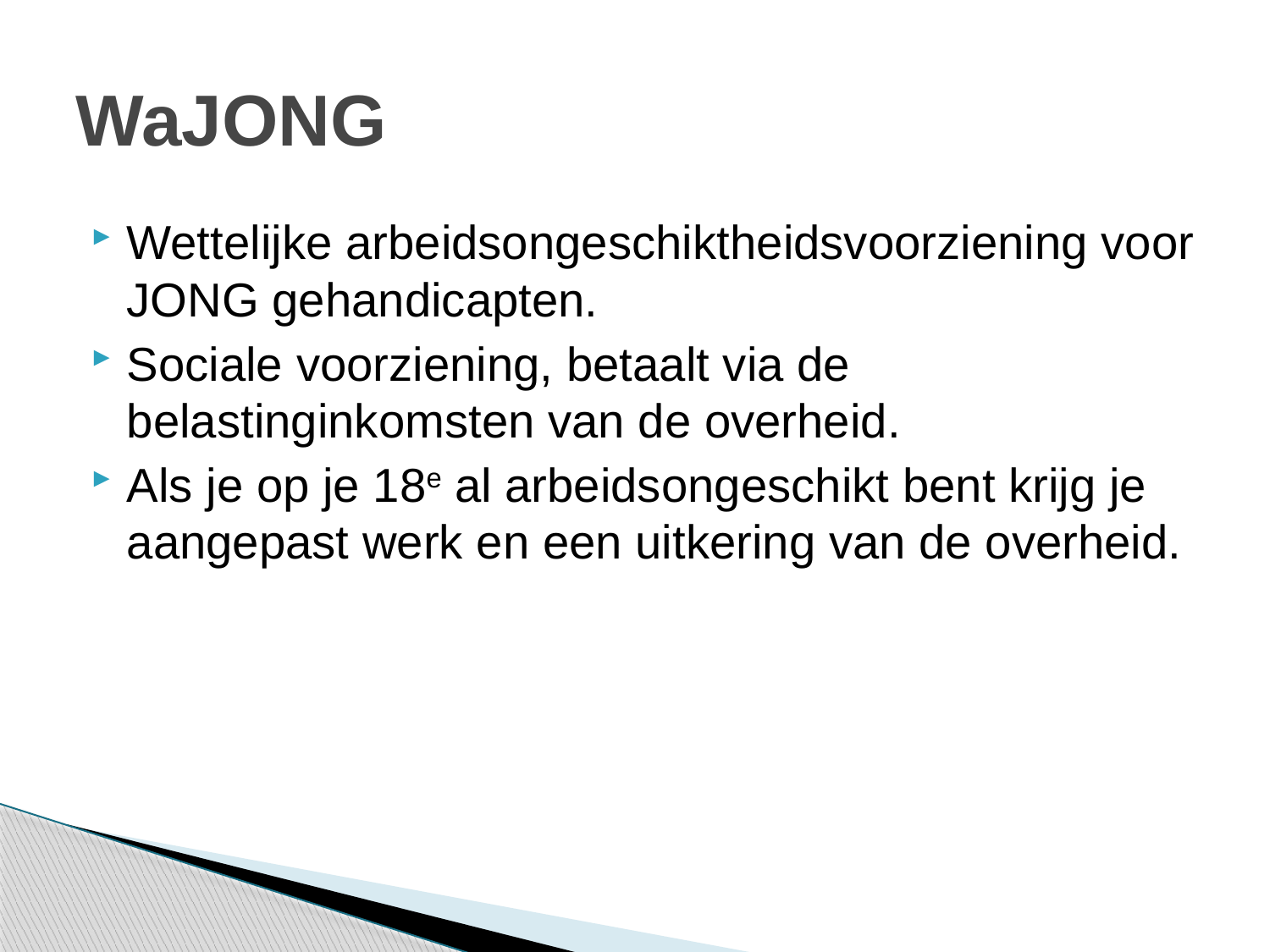

# WaJONG
Wettelijke arbeidsongeschiktheidsvoorziening voor JONG gehandicapten.
Sociale voorziening, betaalt via de belastinginkomsten van de overheid.
Als je op je 18e al arbeidsongeschikt bent krijg je aangepast werk en een uitkering van de overheid.